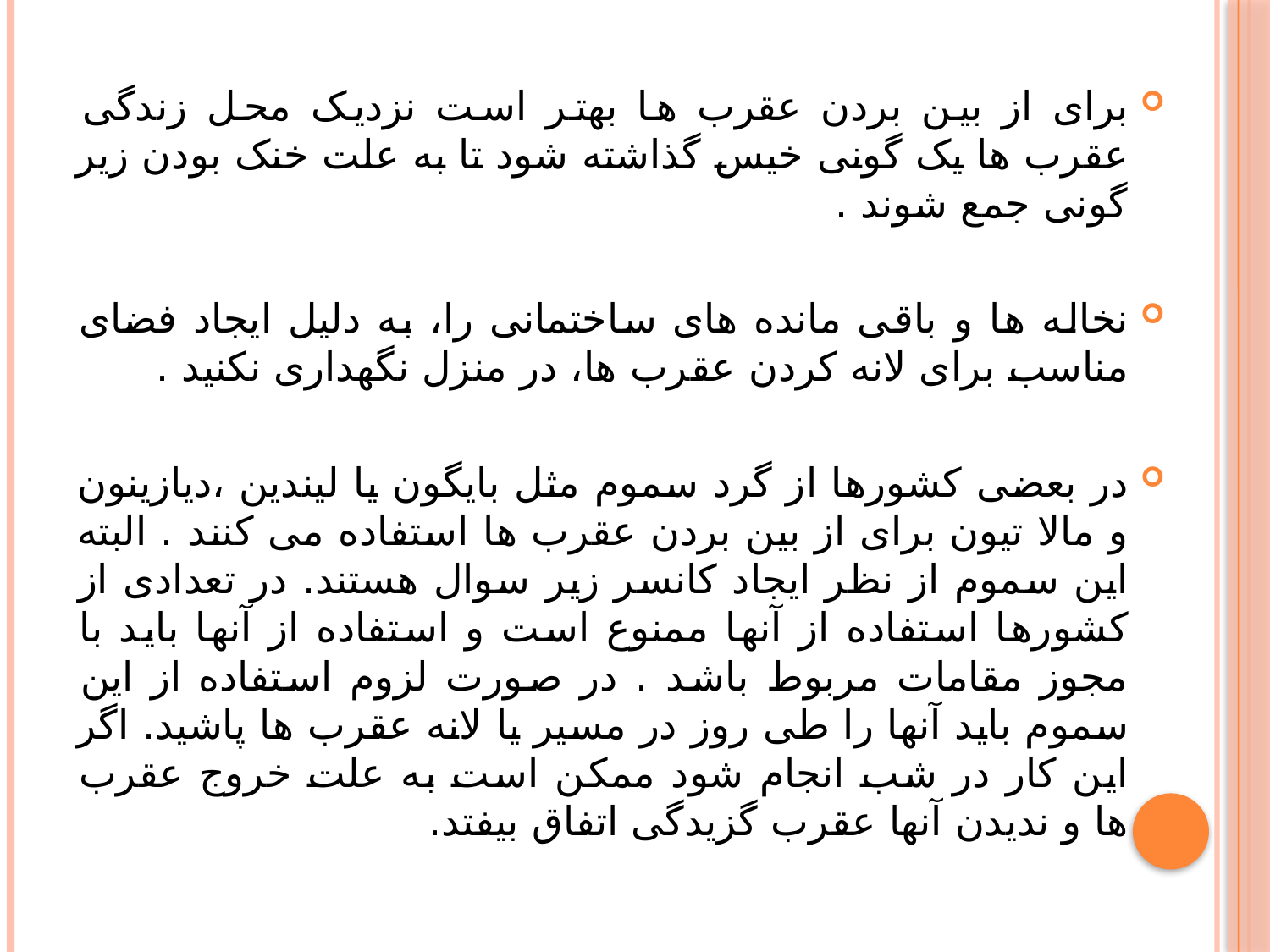

برای از بین بردن عقرب ها بهتر است نزدیک محل زندگی عقرب ها یک گونی خیس گذاشته شود تا به علت خنک بودن زیر گونی جمع شوند .

نخاله ها و باقی مانده های ساختمانی را، به دلیل ایجاد فضای مناسب برای لانه کردن عقرب ها، در منزل نگهداری نکنید .

در بعضی کشورها از گرد سموم مثل بایگون یا لیندین ،دیازینون و مالا تیون برای از بین بردن عقرب ها استفاده می کنند . البته این سموم از نظر ایجاد کانسر زیر سوال هستند. در تعدادی از کشورها استفاده از آنها ممنوع است و استفاده از آنها باید با مجوز مقامات مربوط باشد . در صورت لزوم استفاده از این سموم باید آنها را طی روز در مسیر یا لانه عقرب ها پاشید. اگر این کار در شب انجام شود ممکن است به علت خروج عقرب ها و ندیدن آنها عقرب گزیدگی اتفاق بیفتد.